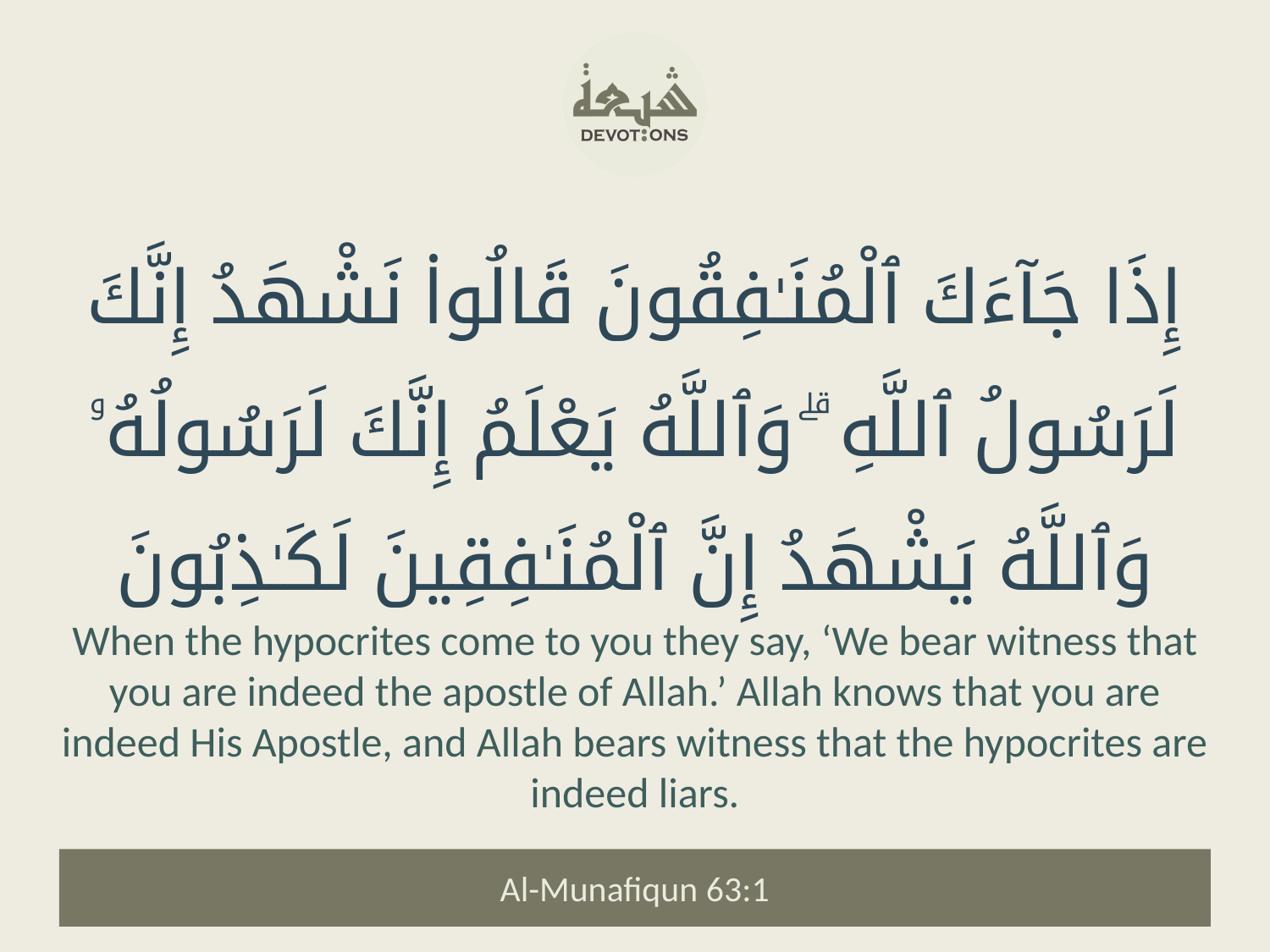

إِذَا جَآءَكَ ٱلْمُنَـٰفِقُونَ قَالُوا۟ نَشْهَدُ إِنَّكَ لَرَسُولُ ٱللَّهِ ۗ وَٱللَّهُ يَعْلَمُ إِنَّكَ لَرَسُولُهُۥ وَٱللَّهُ يَشْهَدُ إِنَّ ٱلْمُنَـٰفِقِينَ لَكَـٰذِبُونَ
When the hypocrites come to you they say, ‘We bear witness that you are indeed the apostle of Allah.’ Allah knows that you are indeed His Apostle, and Allah bears witness that the hypocrites are indeed liars.
Al-Munafiqun 63:1